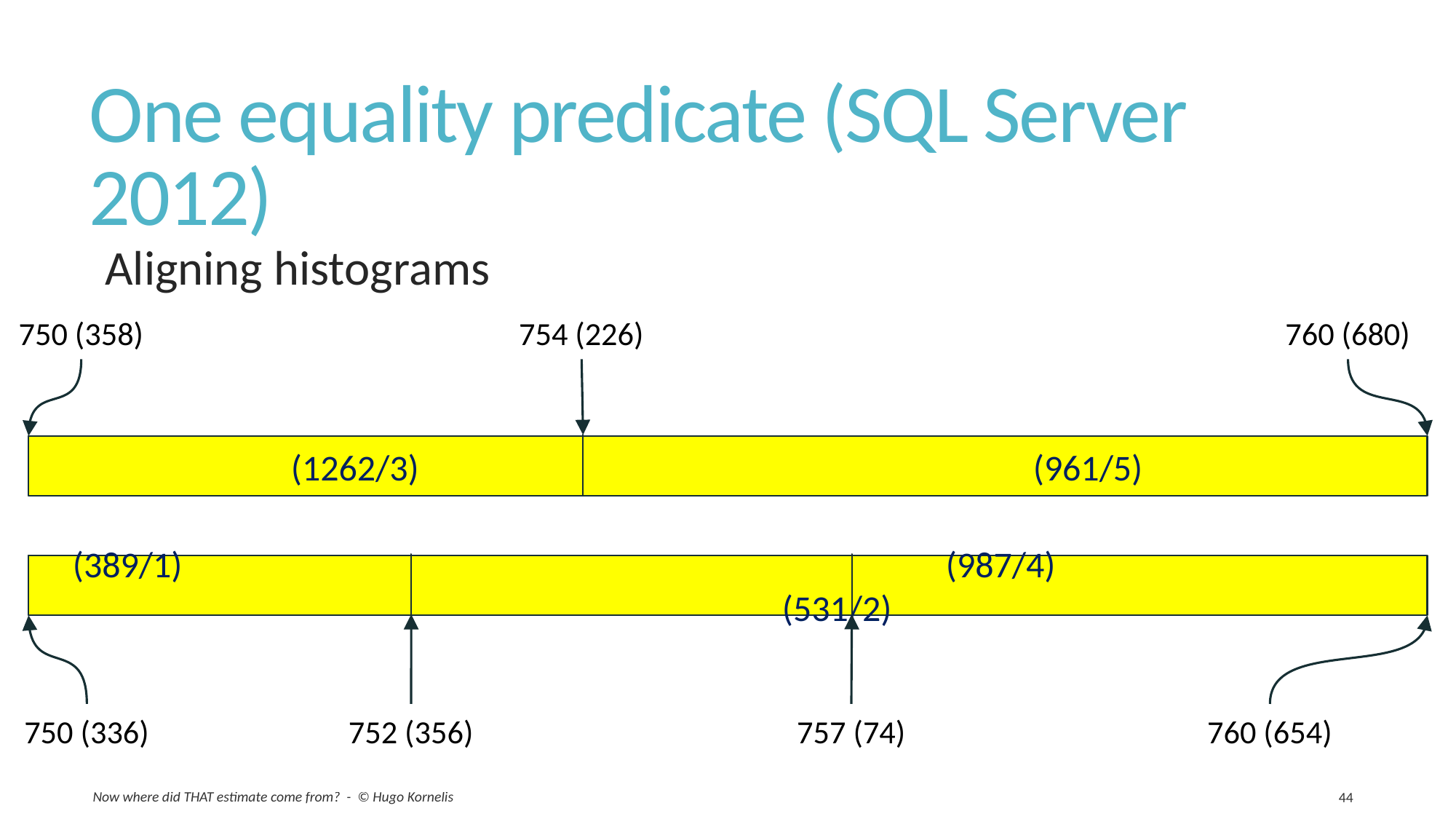

# One equality predicate (SQL Server 2012)
Aligning histograms
750 (358)
754 (226)
760 (680)

		(1262/3)                                                                           (961/5)

(389/1)							(987/4)								(531/2)

750 (336)
752 (356)
757 (74)
760 (654)
Now where did THAT estimate come from?  -  © Hugo Kornelis
44